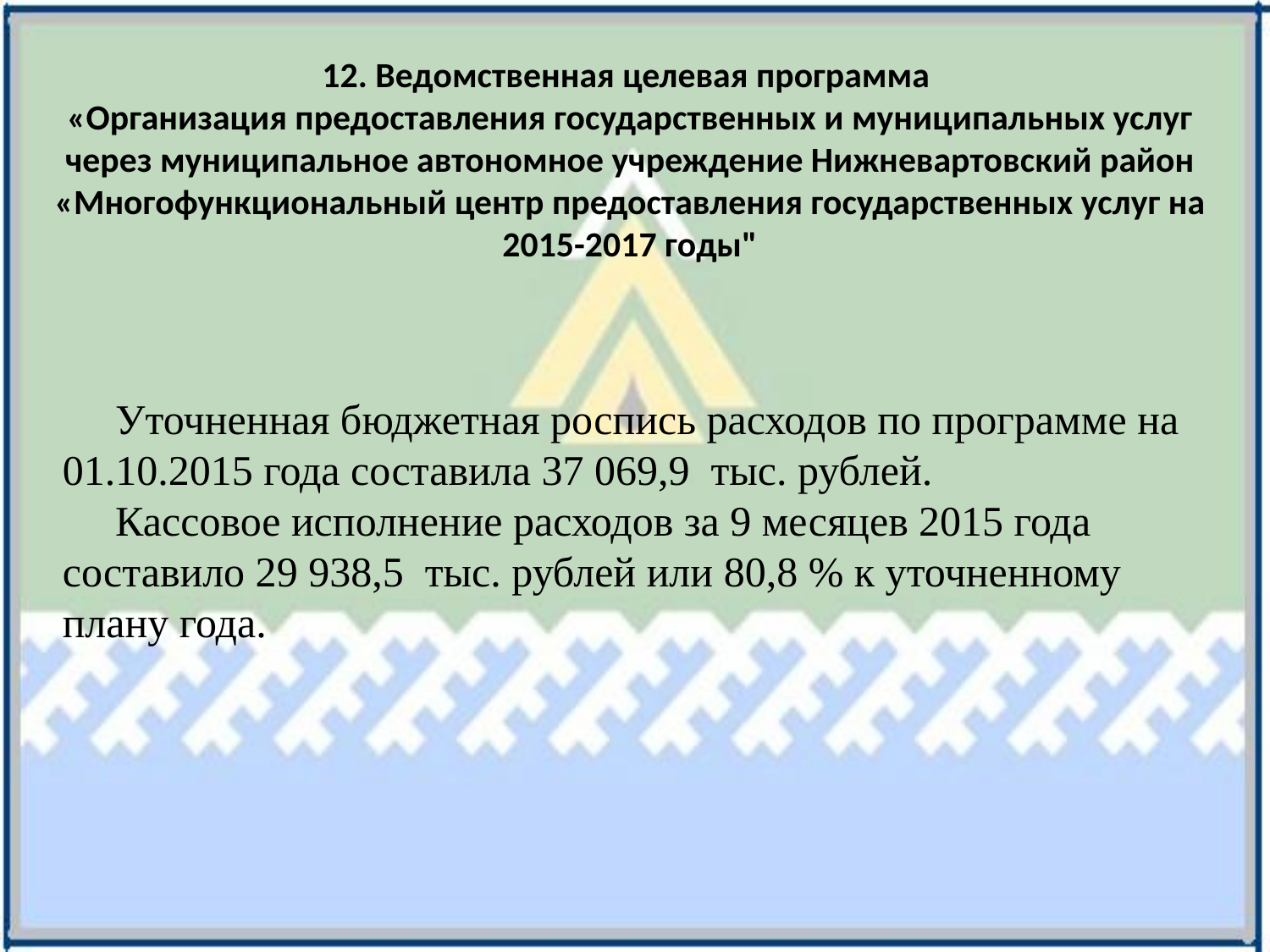

12. Ведомственная целевая программа
«Организация предоставления государственных и муниципальных услуг через муниципальное автономное учреждение Нижневартовский район «Многофункциональный центр предоставления государственных услуг на 2015-2017 годы"

     Уточненная бюджетная роспись расходов по программе на 01.10.2015 года составила 37 069,9  тыс. рублей.
     Кассовое исполнение расходов за 9 месяцев 2015 года составило 29 938,5  тыс. рублей или 80,8 % к уточненному плану года.